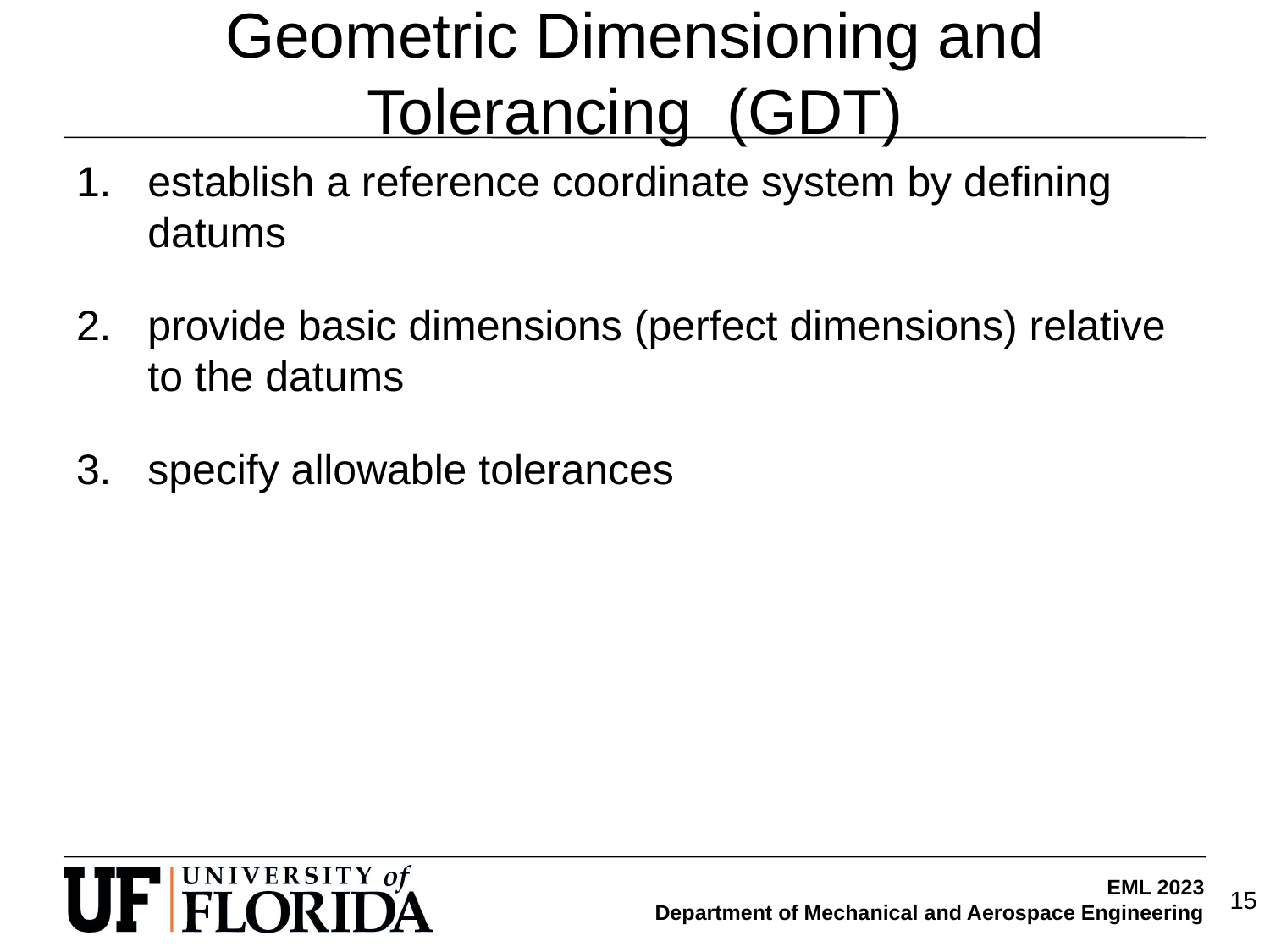

# Geometric Dimensioning and Tolerancing  (GDT)
establish a reference coordinate system by defining datums
provide basic dimensions (perfect dimensions) relative to the datums
specify allowable tolerances
15